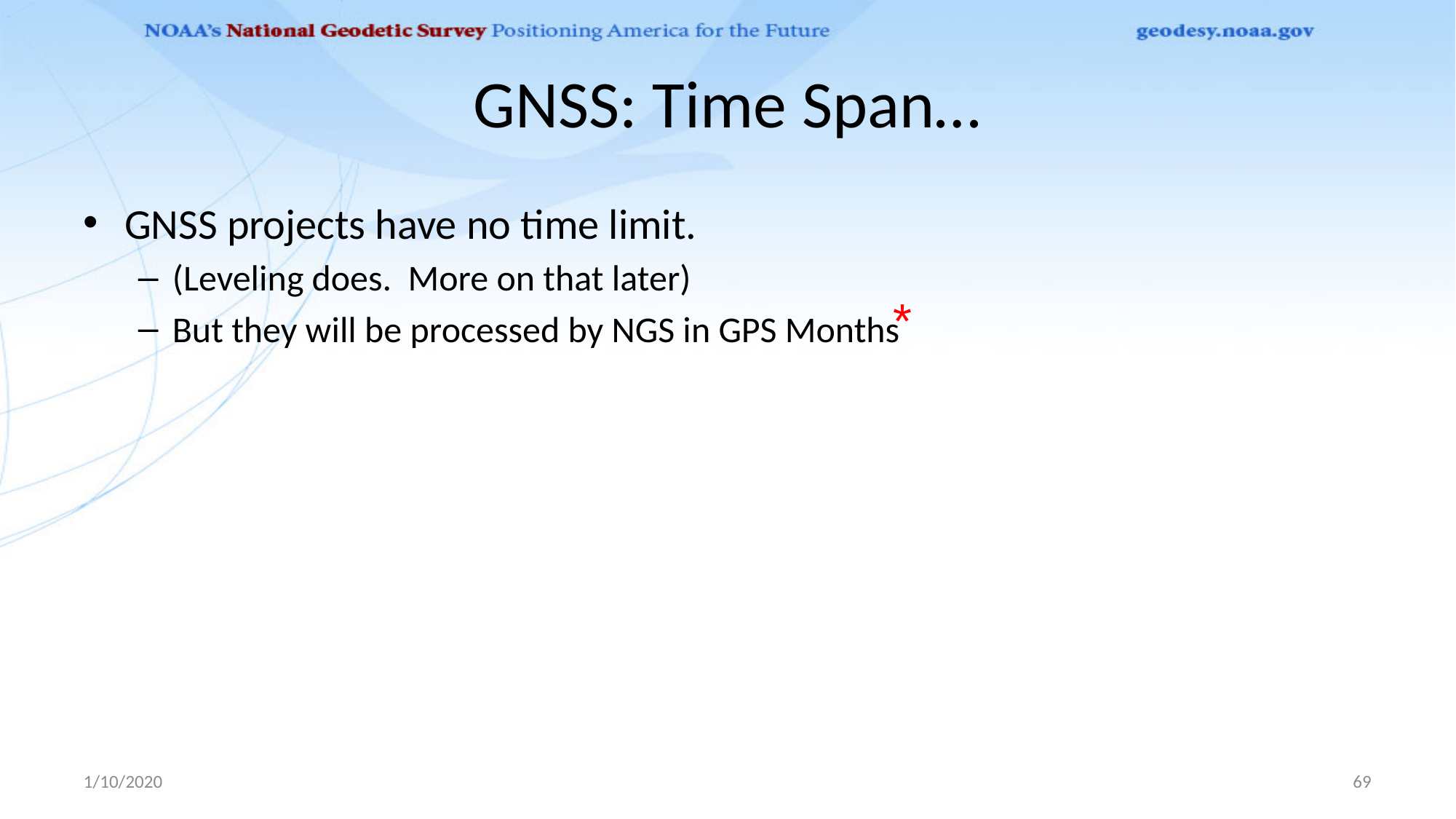

# GNSS: Time Span…
GNSS projects have no time limit.
(Leveling does.  More on that later)
But they will be processed by NGS in GPS Months

*
1/10/2020
69